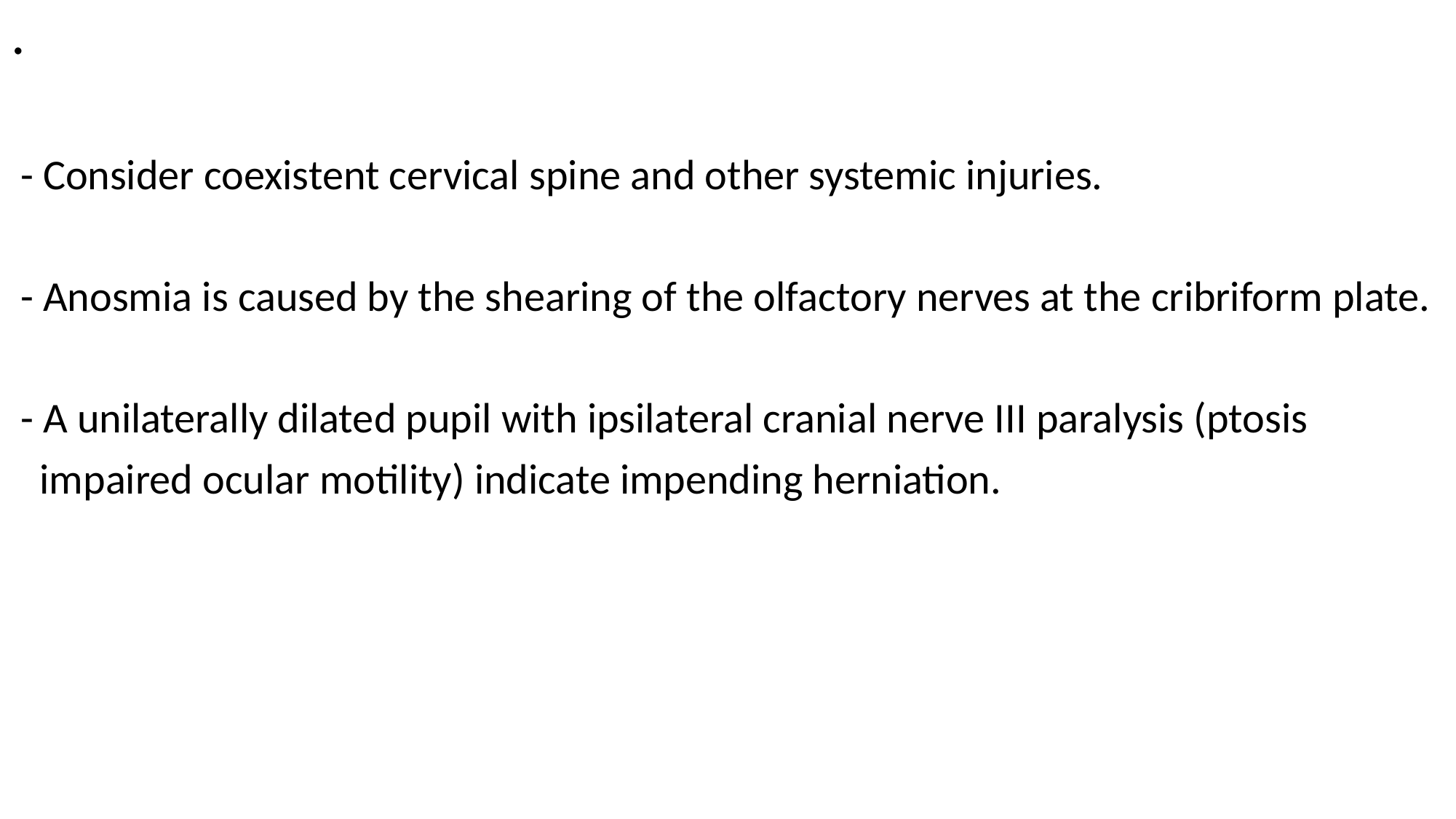

# .

 - Consider coexistent cervical spine and other systemic injuries.

 - Anosmia is caused by the shearing of the olfactory nerves at the cribriform plate.

 - A unilaterally dilated pupil with ipsilateral cranial nerve III paralysis (ptosis
   impaired ocular motility) indicate impending herniation.